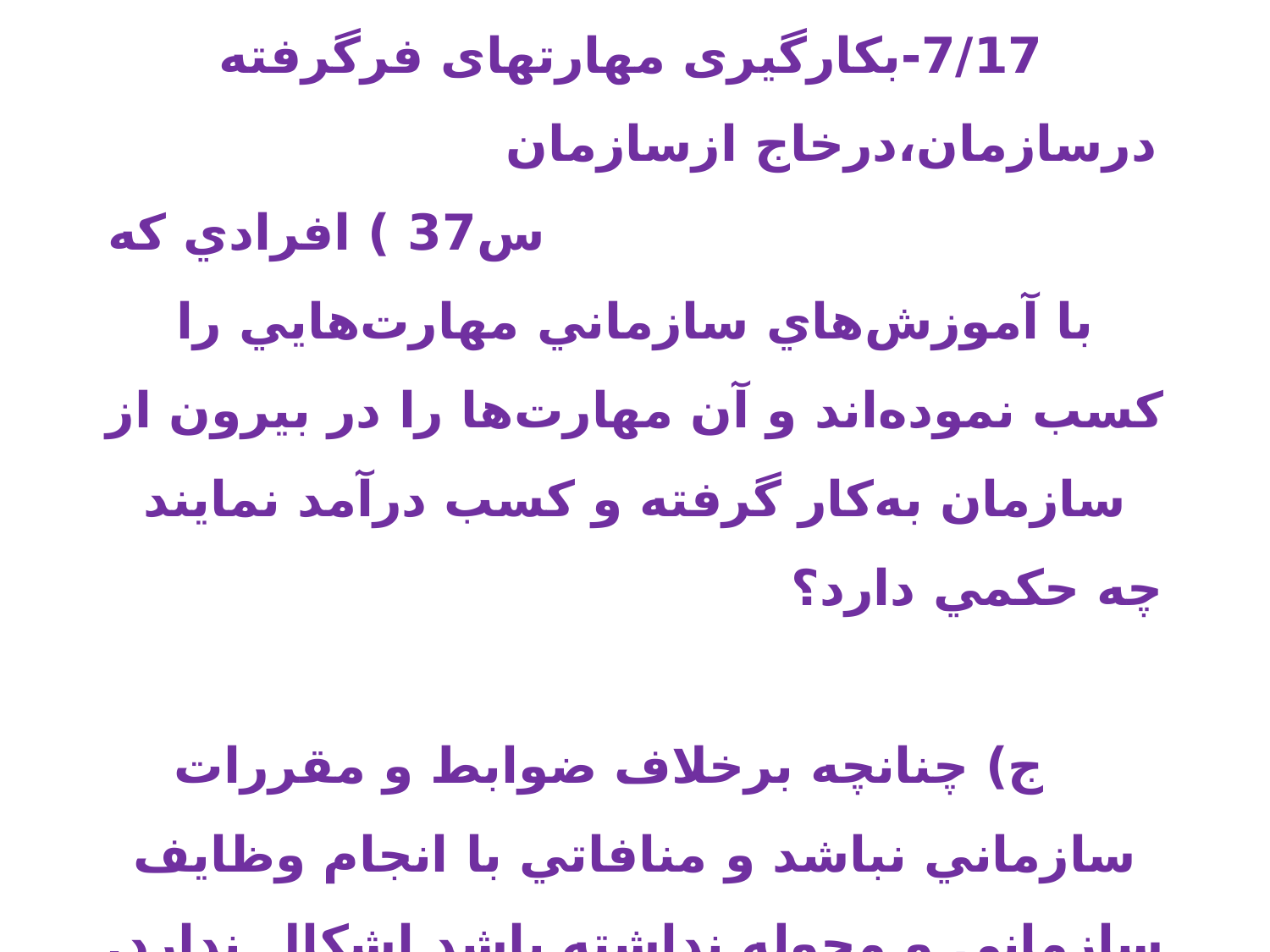

7/17-بکارگیری مهارتهای فرگرفته درسازمان،درخاج ازسازمان                                                            س37 ) افرادي كه با آموزش‌هاي سازماني مهارت‌هايي را كسب نموده‌اند و آن مهارت‌ها را در بيرون از سازمان به‌كار گرفته و كسب درآمد نمايند چه حكمي دارد؟                                                                                                          ج) چنانچه برخلاف ضوابط و مقررات سازماني نباشد و منافاتي با انجام وظايف سازماني و محوله نداشته باشد اشكال ندارد.